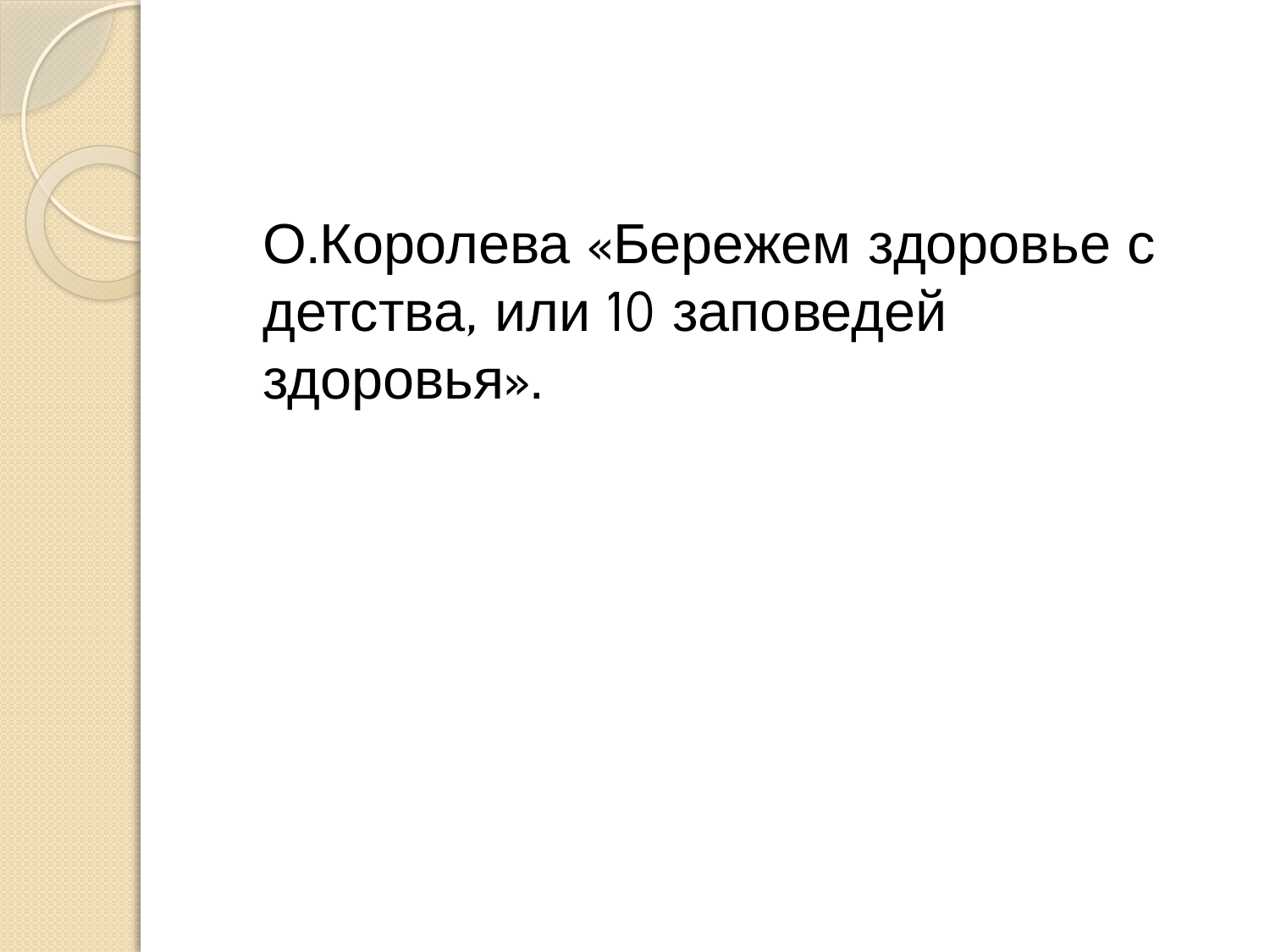

#
	О.Королева «Бережем здоровье с детства, или 10 заповедей здоровья».